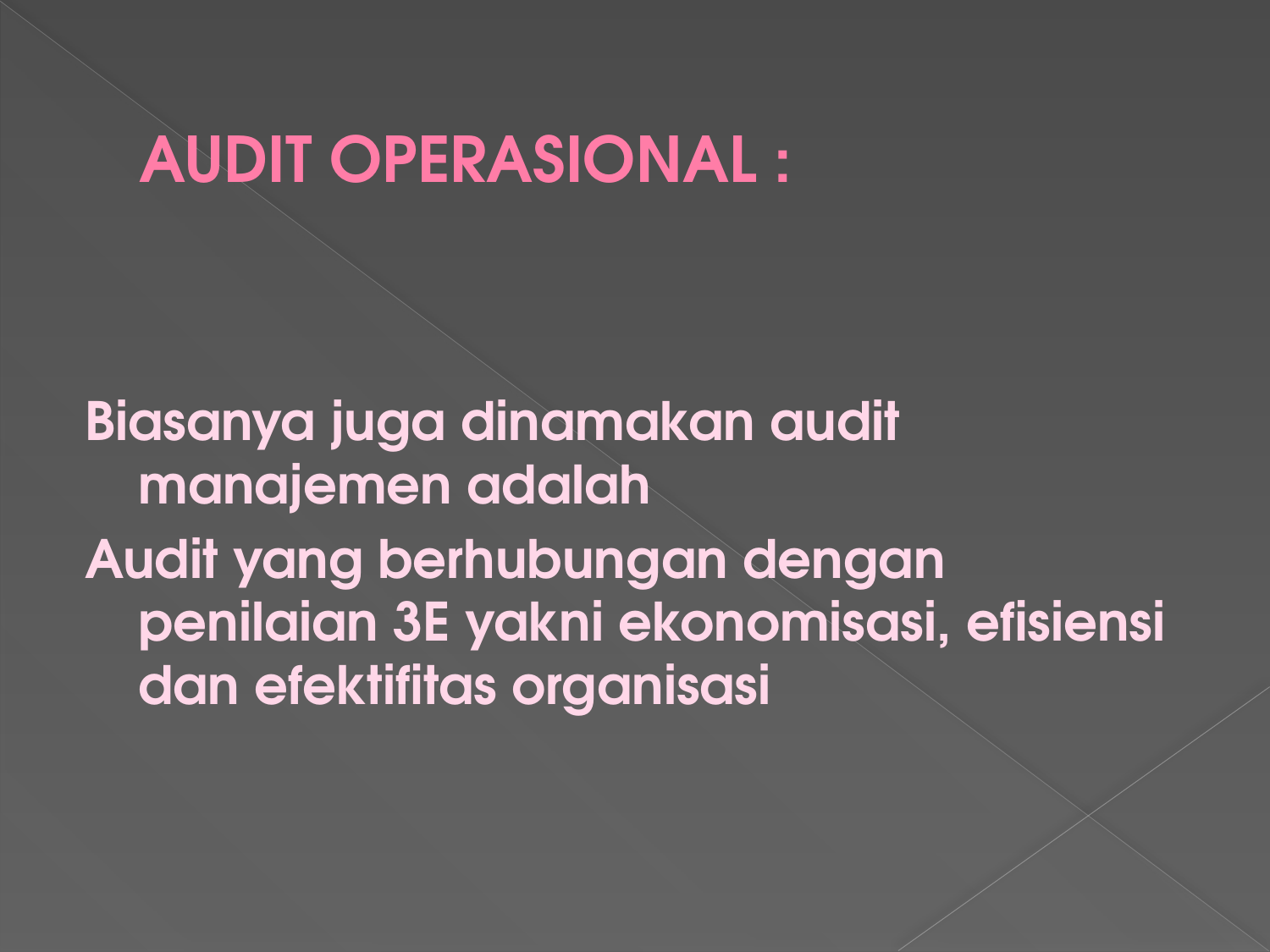

# AUDIT OPERASIONAL :

Biasanya juga dinamakan audit manajemen adalah
Audit yang berhubungan dengan penilaian 3E yakni ekonomisasi, efisiensi dan efektifitas organisasi